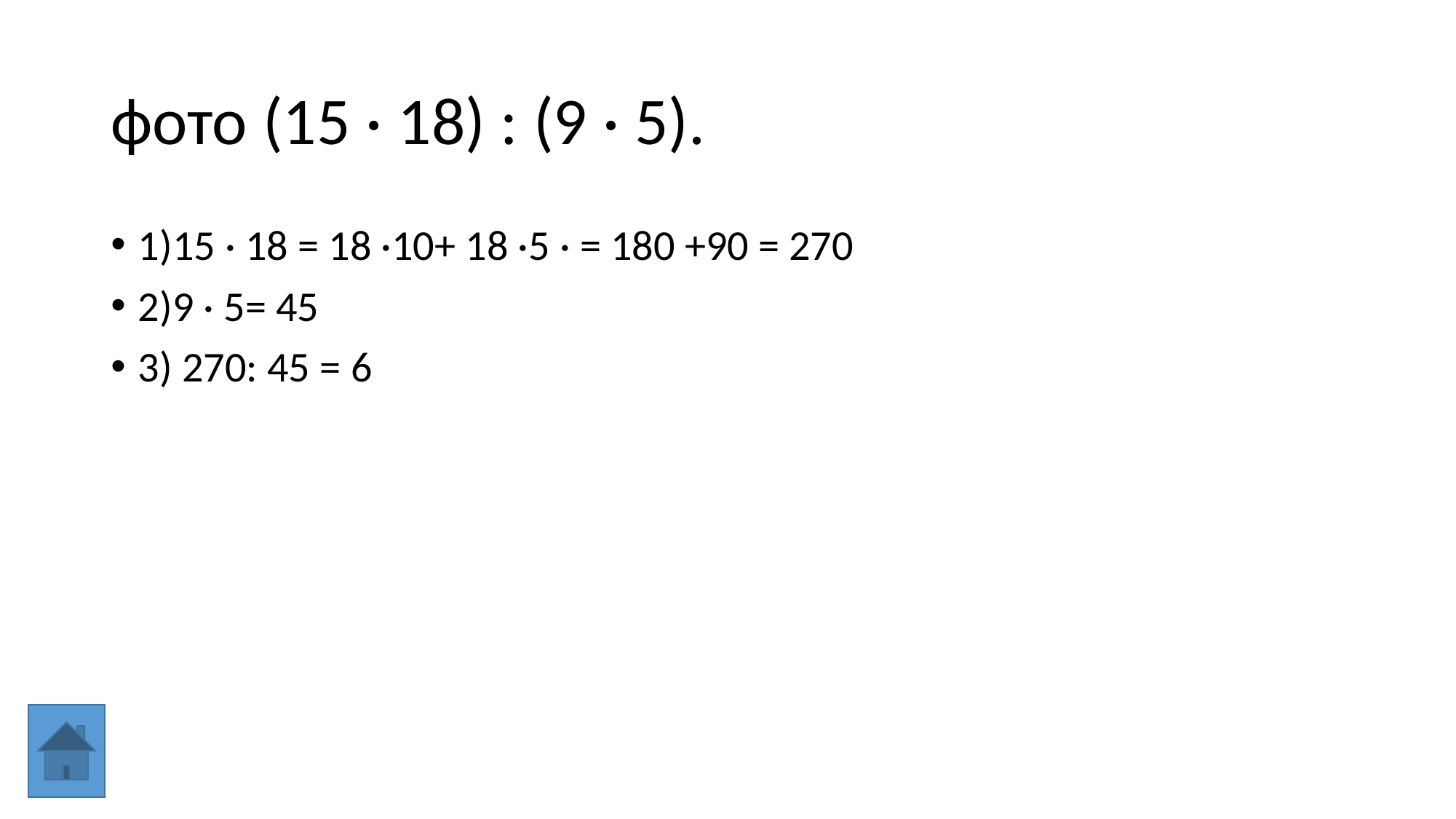

# фото (15 · 18) : (9 · 5).
1)15 · 18 = 18 ·10+ 18 ·5 · = 180 +90 = 270
2)9 · 5= 45
3) 270: 45 = 6